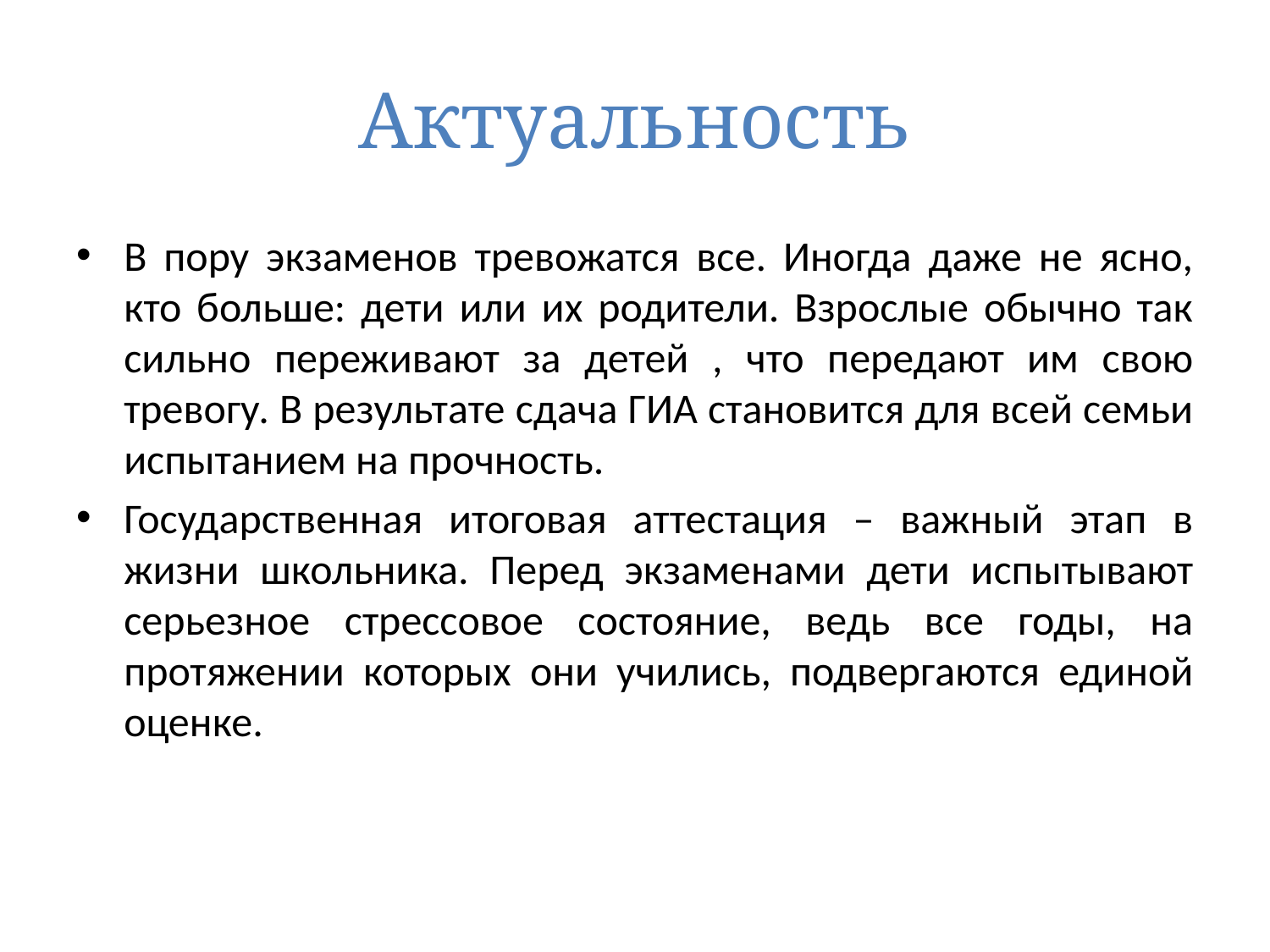

# Актуальность
В пору экзаменов тревожатся все. Иногда даже не ясно, кто больше: дети или их родители. Взрослые обычно так сильно переживают за детей , что передают им свою тревогу. В результате сдача ГИА становится для всей семьи испытанием на прочность.
Государственная итоговая аттестация – важный этап в жизни школьника. Перед экзаменами дети испытывают серьезное стрессовое состояние, ведь все годы, на протяжении которых они учились, подвергаются единой оценке.